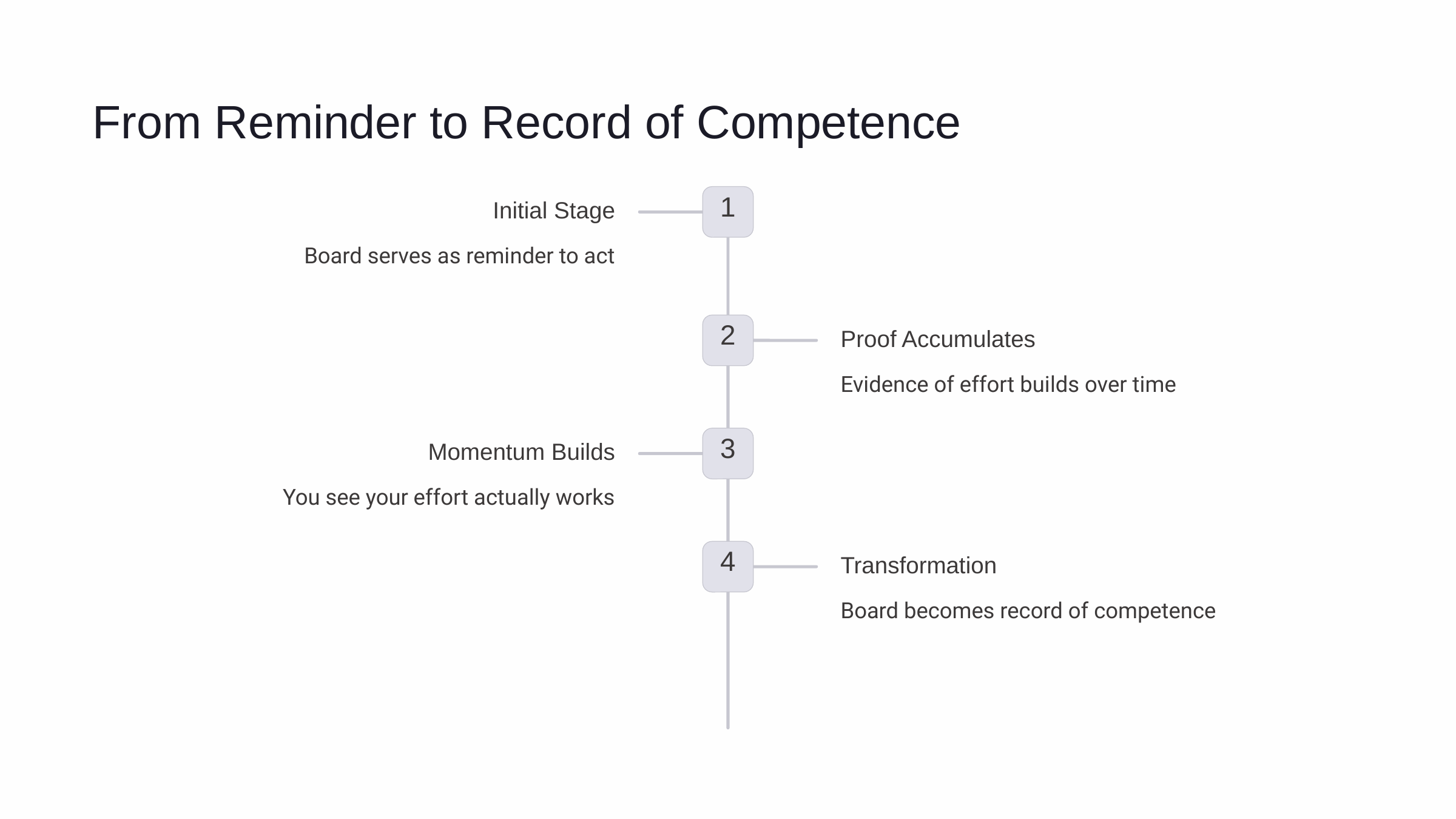

From Reminder to Record of Competence

Initial Stage
1

Board serves as reminder to act

Proof Accumulates
2

Evidence of effort builds over time

Momentum Builds
3

You see your effort actually works

Transformation
4

Board becomes record of competence